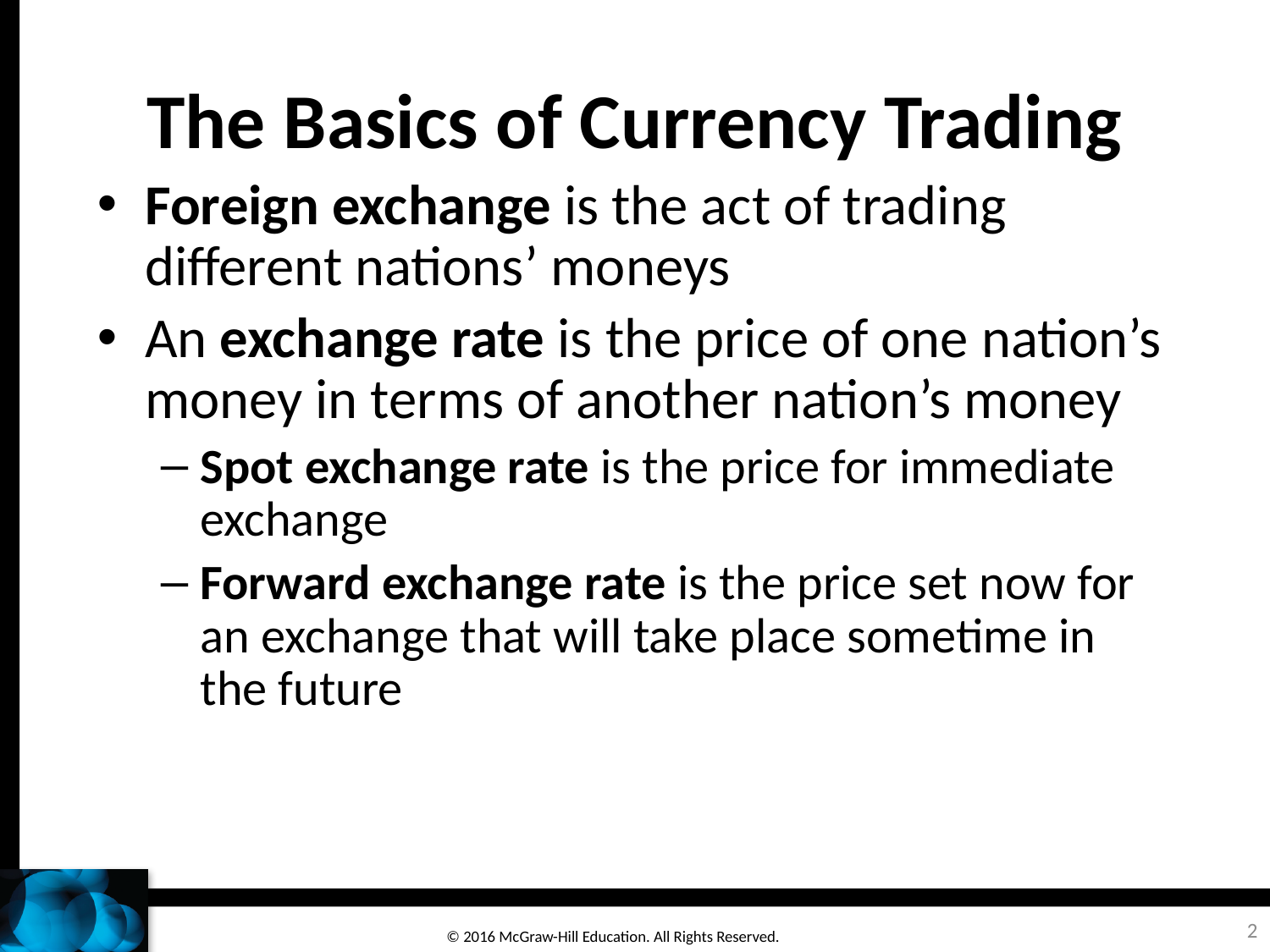

# The Basics of Currency Trading
Foreign exchange is the act of trading different nations’ moneys
An exchange rate is the price of one nation’s money in terms of another nation’s money
Spot exchange rate is the price for immediate exchange
Forward exchange rate is the price set now for an exchange that will take place sometime in the future
2
© 2016 McGraw-Hill Education. All Rights Reserved.